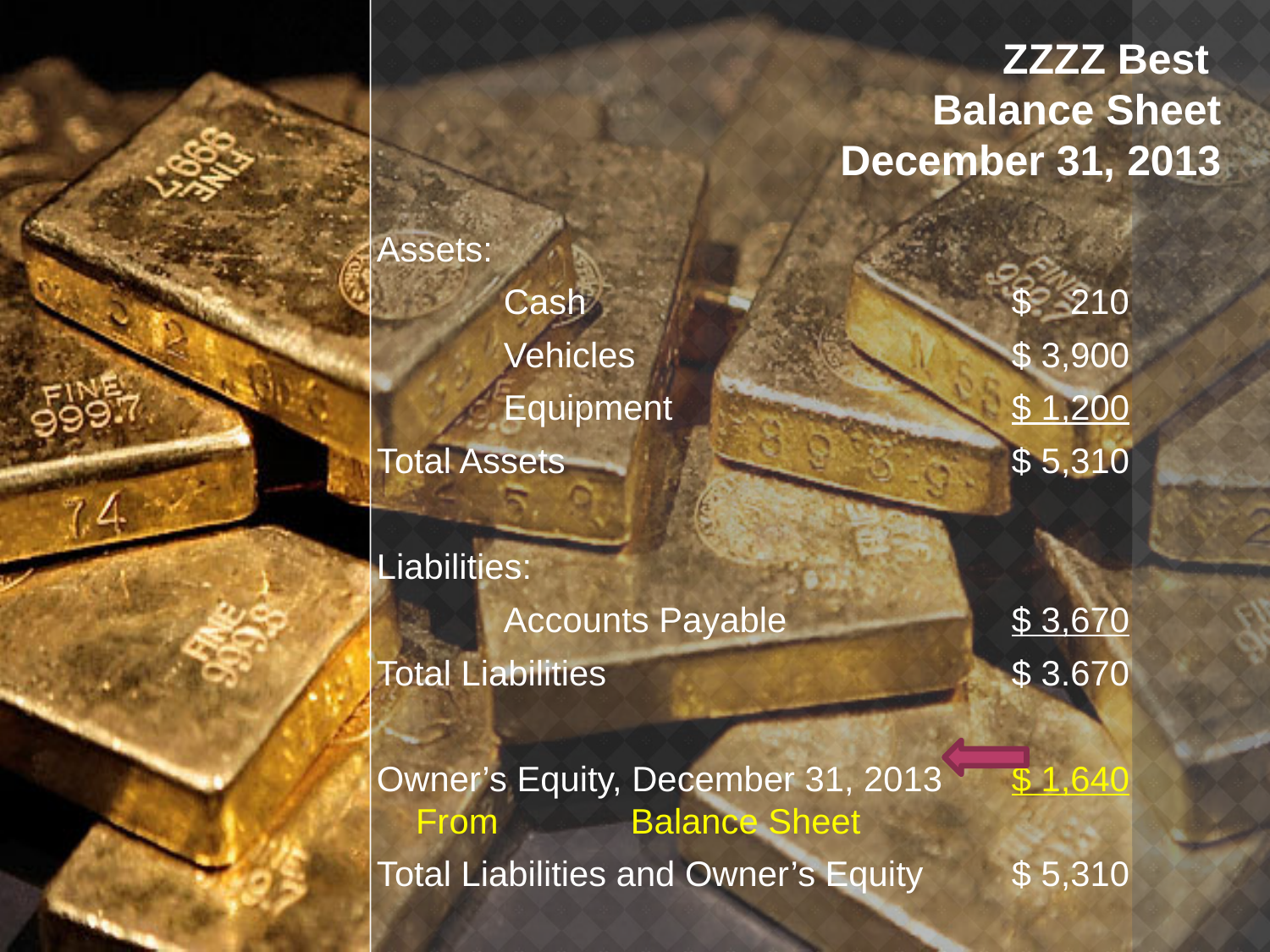

ZZZZ Best
Balance Sheet
December 31, 2013

Assets:
	Cash				$    210
	Vehicles			$ 3,900
	Equipment			$ 1,200
Total Assets				$ 5,310

Liabilities:
	Accounts Payable		$ 3,670
Total Liabilities				$ 3.670

Owner’s Equity, December 31, 2013	$ 1,640	             From 	Balance Sheet
Total Liabilities and Owner’s Equity	$ 5,310